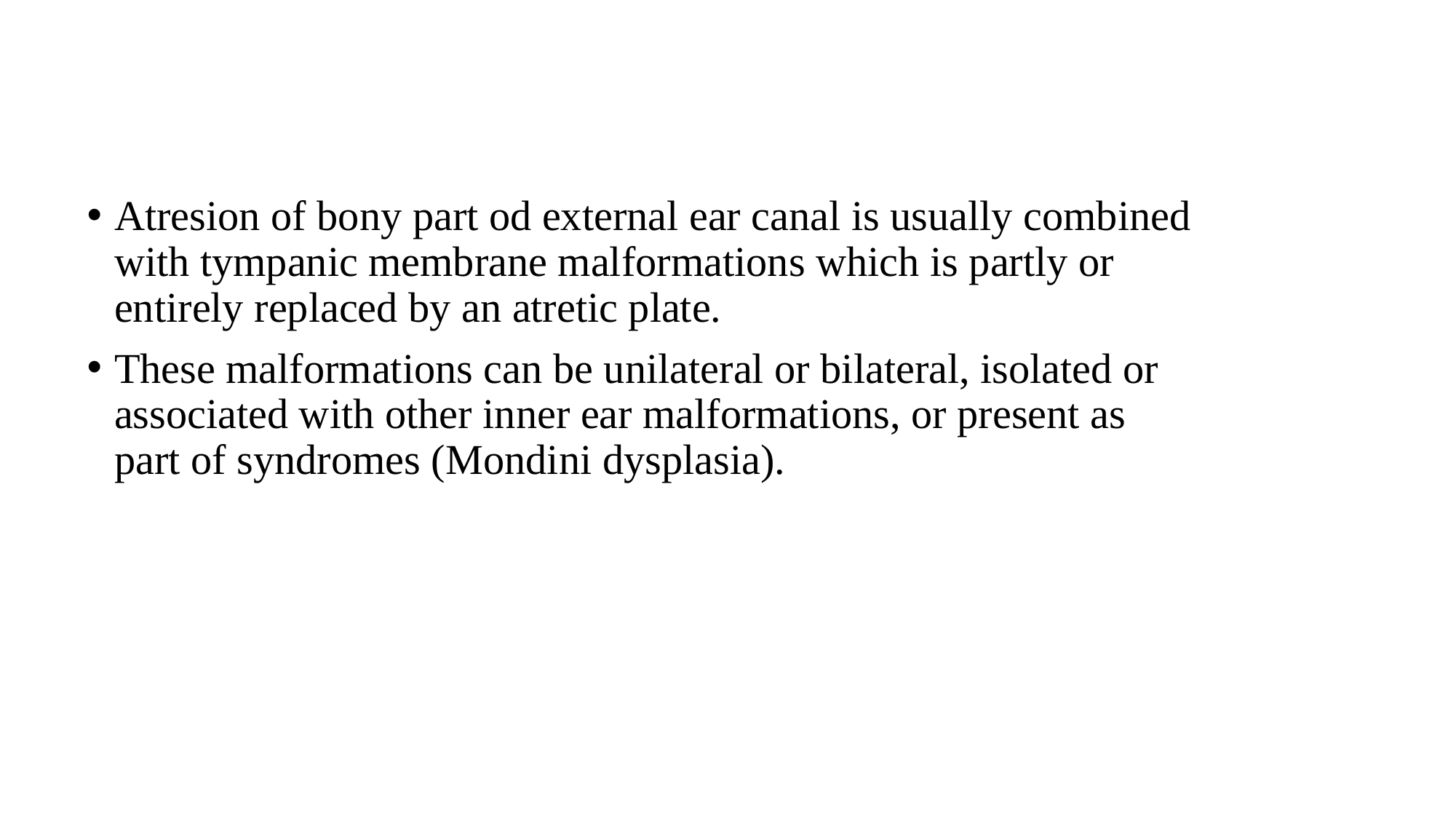

Atresion of bony part od external ear canal is usually combined with tympanic membrane malformations which is partly or entirely replaced by an atretic plate.
These malformations can be unilateral or bilateral, isolated or associated with other inner ear malformations, or present as part of syndromes (Mondini dysplasia).